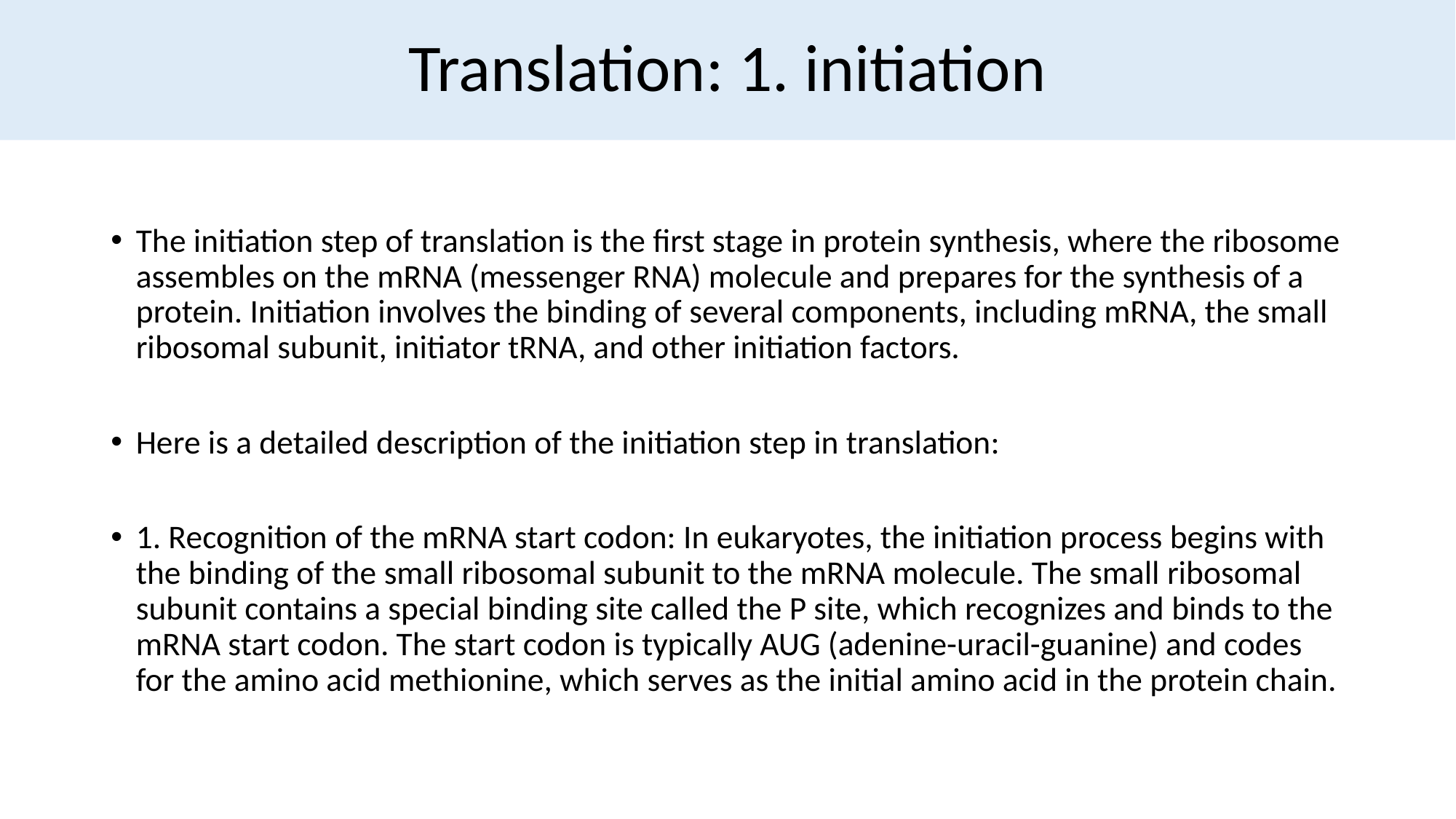

Translation: 1. initiation
The initiation step of translation is the first stage in protein synthesis, where the ribosome assembles on the mRNA (messenger RNA) molecule and prepares for the synthesis of a protein. Initiation involves the binding of several components, including mRNA, the small ribosomal subunit, initiator tRNA, and other initiation factors.

Here is a detailed description of the initiation step in translation:

1. Recognition of the mRNA start codon: In eukaryotes, the initiation process begins with the binding of the small ribosomal subunit to the mRNA molecule. The small ribosomal subunit contains a special binding site called the P site, which recognizes and binds to the mRNA start codon. The start codon is typically AUG (adenine-uracil-guanine) and codes for the amino acid methionine, which serves as the initial amino acid in the protein chain.